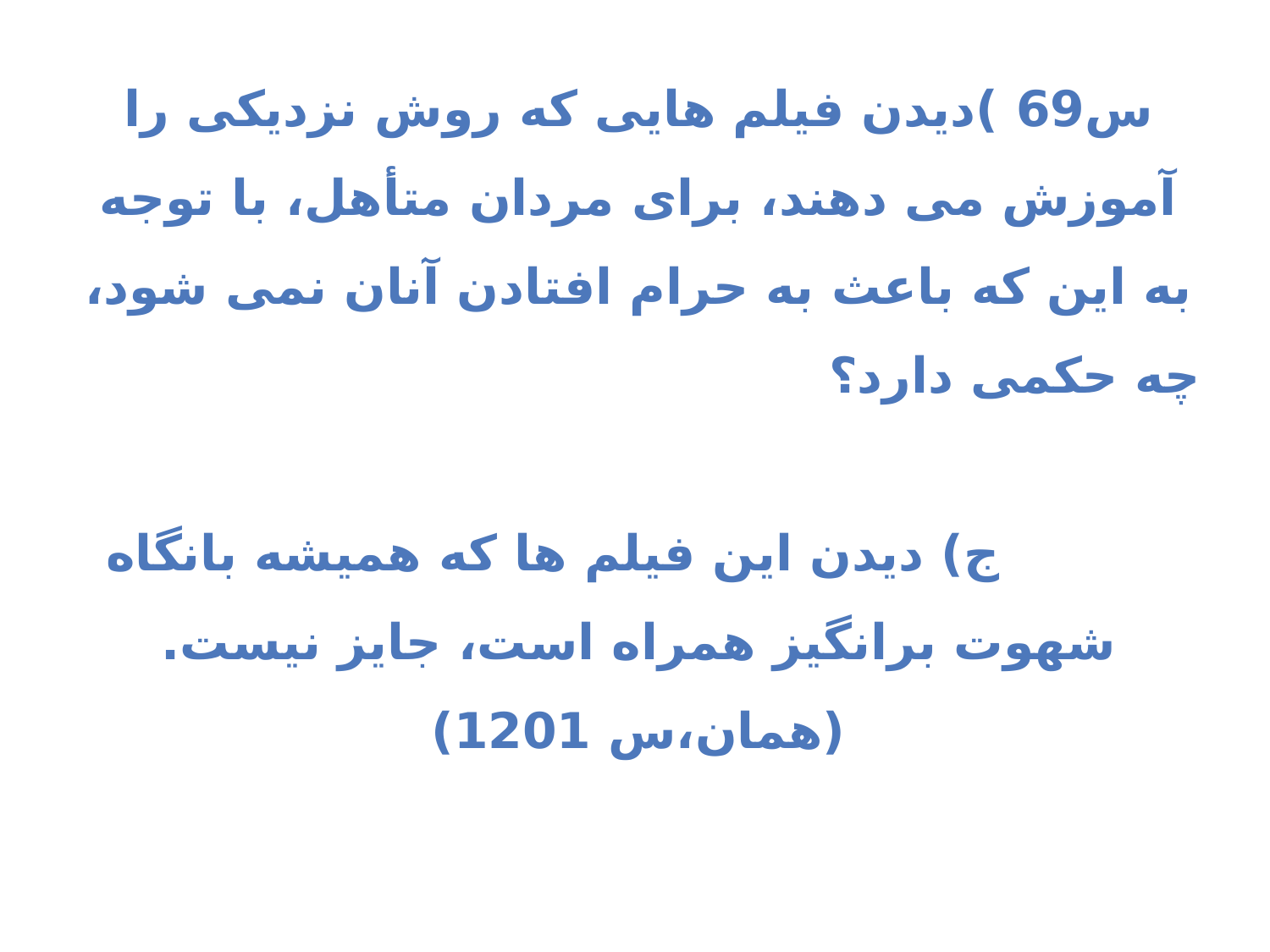

س69 )دیدن فیلم هایی که روش نزدیکی را آموزش می دهند، برای مردان متأهل، با توجه به این که باعث به حرام افتادن آنان نمی شود، چه حکمی دارد؟                                                                                                                          ج) دیدن این فیلم ها که همیشه بانگاه شهوت برانگیز همراه است، جایز نیست.(همان،س 1201)